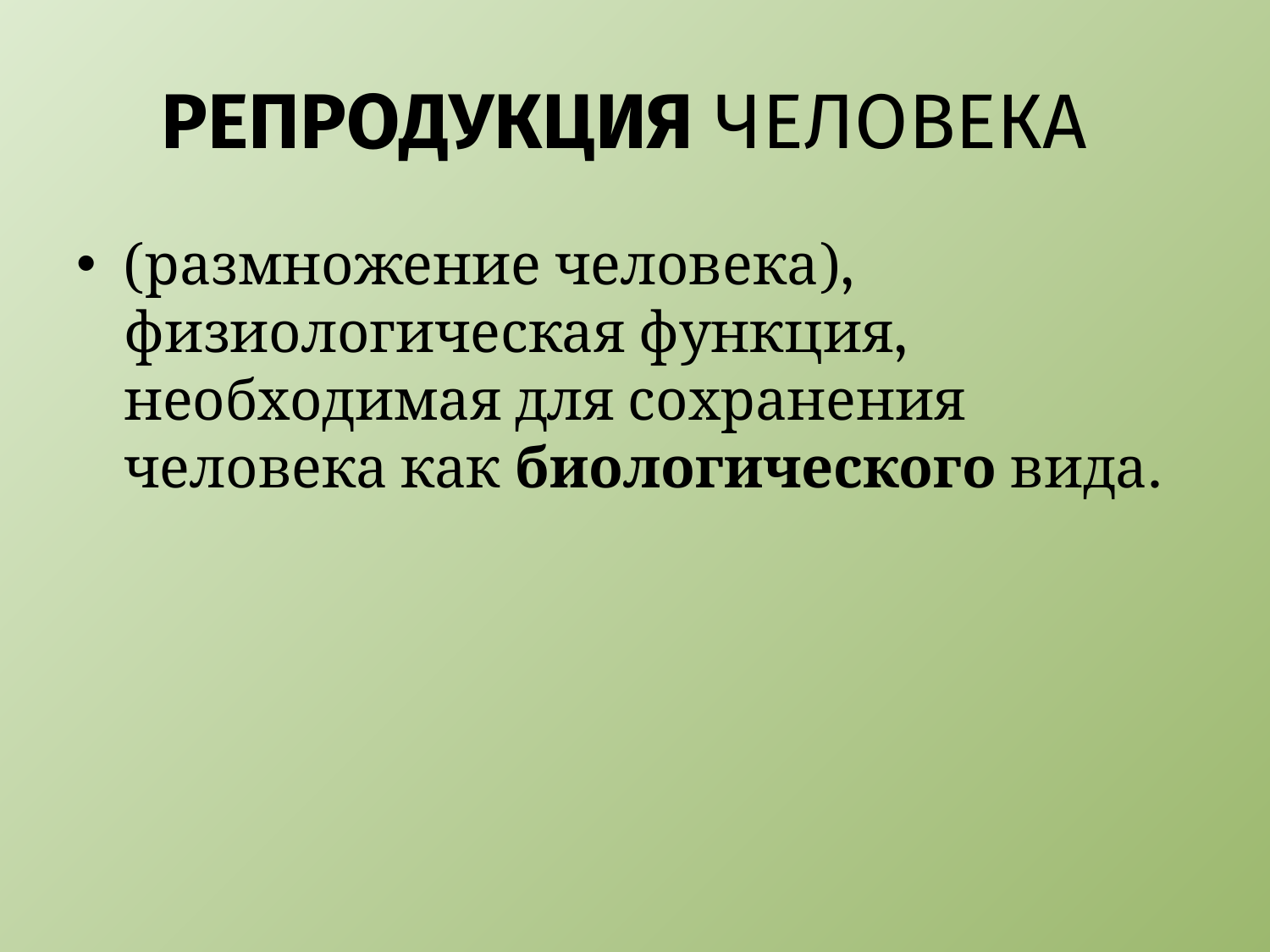

# РЕПРОДУКЦИЯ ЧЕЛОВЕКА
(размножение человека), физиологическая функция, необходимая для сохранения человека как биологического вида.